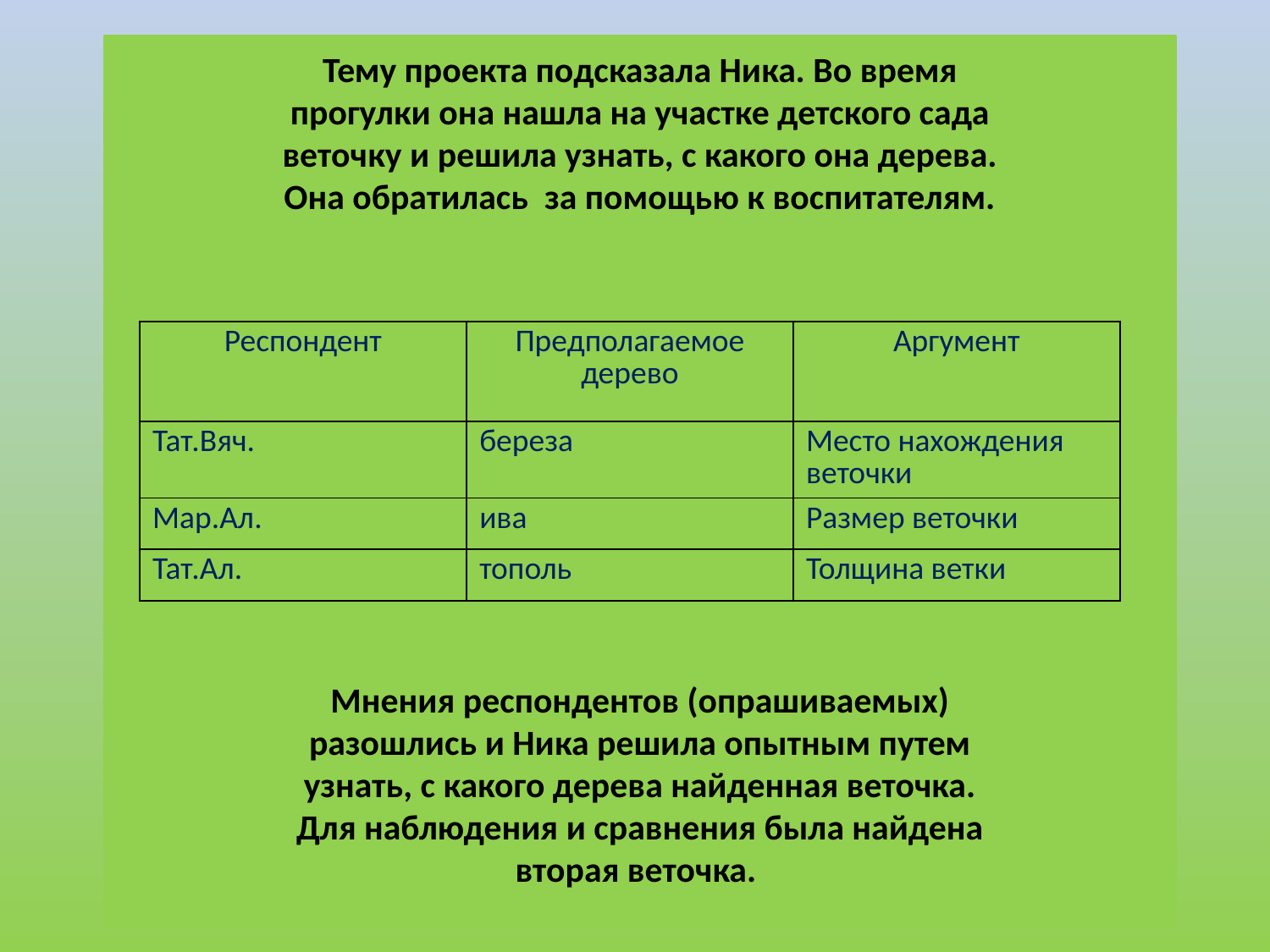

Тему проекта подсказала Ника. Во время прогулки она нашла на участке детского сада веточку и решила узнать, с какого она дерева.
Она обратилась  за помощью к воспитателям.

Мнения респондентов (опрашиваемых) разошлись и Ника решила опытным путем узнать, с какого дерева найденная веточка.
Для наблюдения и сравнения была найдена вторая веточка.

| Респондент | Предполагаемое дерево | Аргумент |
| --- | --- | --- |
| Тат.Вяч. | береза | Место нахождения веточки |
| Мар.Ал. | ива | Размер веточки |
| Тат.Ал. | тополь | Толщина ветки |